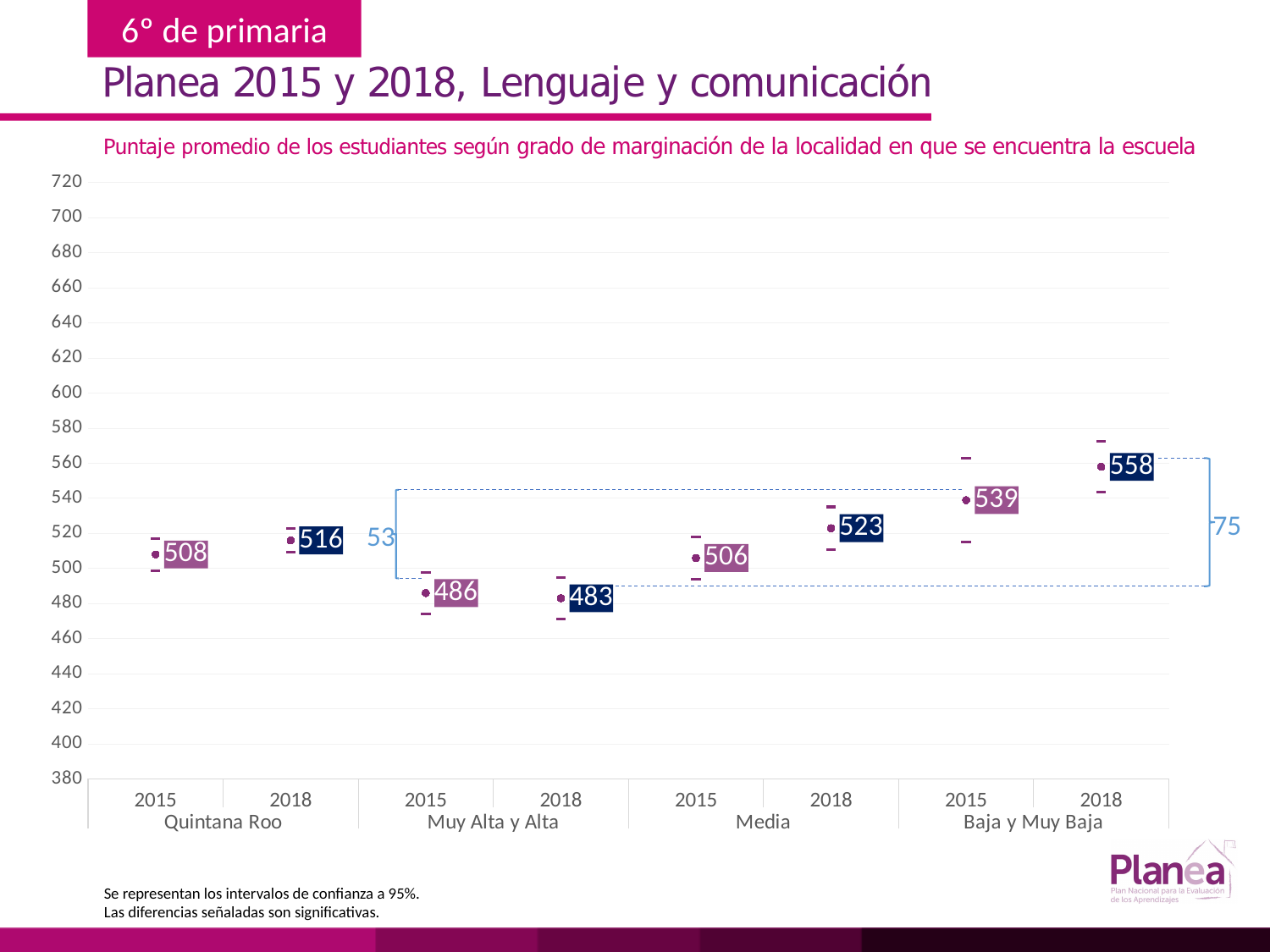

Planea 2015 y 2018, Lenguaje y comunicación

Puntaje promedio de los estudiantes según grado de marginación de la localidad en que se encuentra la escuela

### Chart

| Category |  |  |  |
|---|---|---|---|
| 2015 | 498.846 | 517.154 | 508.0 |
| 2018 | 509.234 | 522.766 | 516.0 |
| 2015 | 474.259 | 497.741 | 486.0 |
| 2018 | 471.06 | 494.94 | 483.0 |
| 2015 | 493.861 | 518.139 | 506.0 |
| 2018 | 510.861 | 535.139 | 523.0 |
| 2015 | 514.921 | 563.079 | 539.0 |
| 2018 | 543.473 | 572.527 | 558.0 |
75

53
Se representan los intervalos de confianza a 95%.
Las diferencias señaladas son significativas.